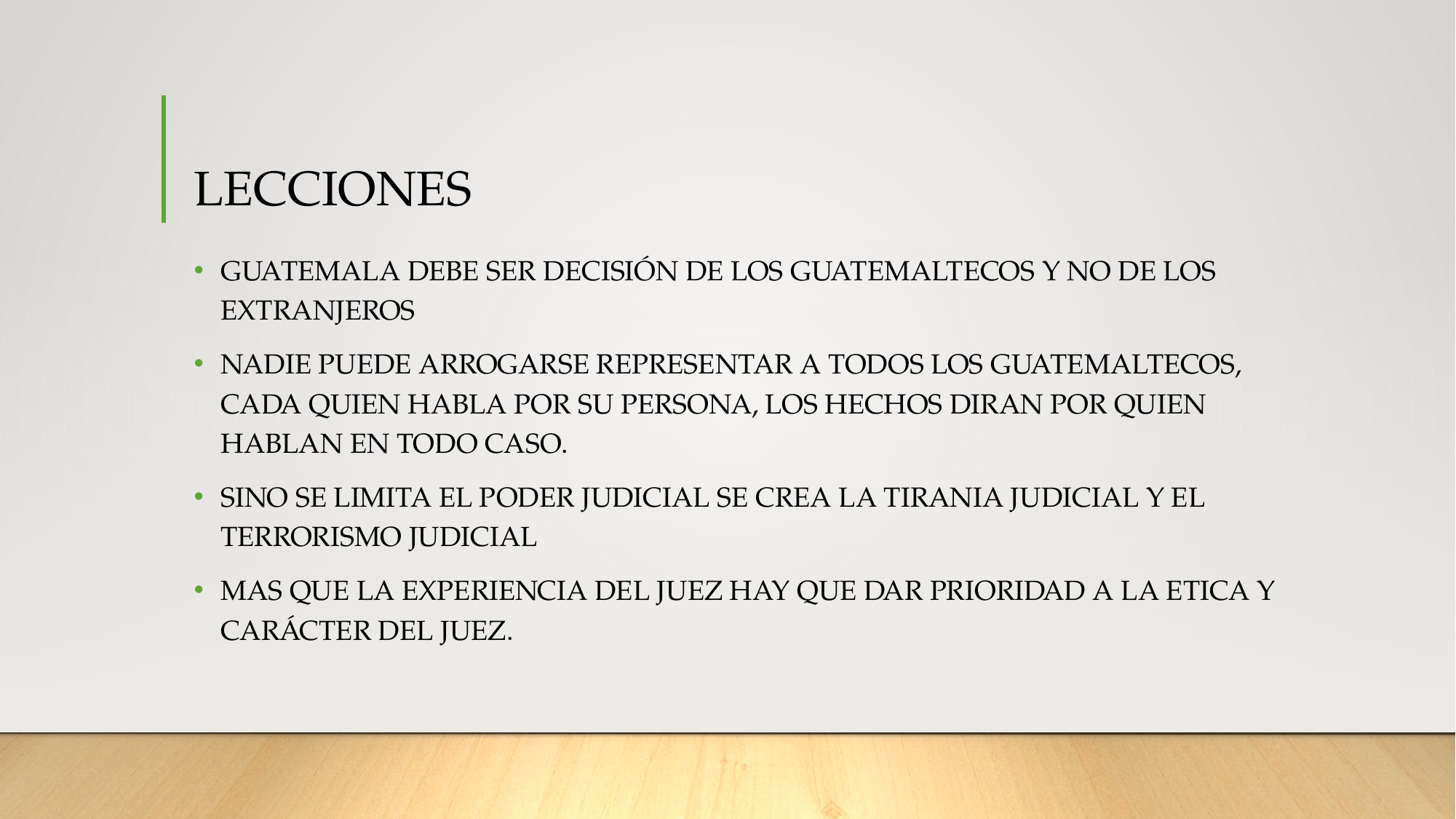

# LECCIONES
GUATEMALA DEBE SER DECISIÓN DE LOS GUATEMALTECOS Y NO DE LOS EXTRANJEROS
NADIE PUEDE ARROGARSE REPRESENTAR A TODOS LOS GUATEMALTECOS, CADA QUIEN HABLA POR SU PERSONA, LOS HECHOS DIRAN POR QUIEN HABLAN EN TODO CASO.
SINO SE LIMITA EL PODER JUDICIAL SE CREA LA TIRANIA JUDICIAL Y EL TERRORISMO JUDICIAL
MAS QUE LA EXPERIENCIA DEL JUEZ HAY QUE DAR PRIORIDAD A LA ETICA Y CARÁCTER DEL JUEZ.